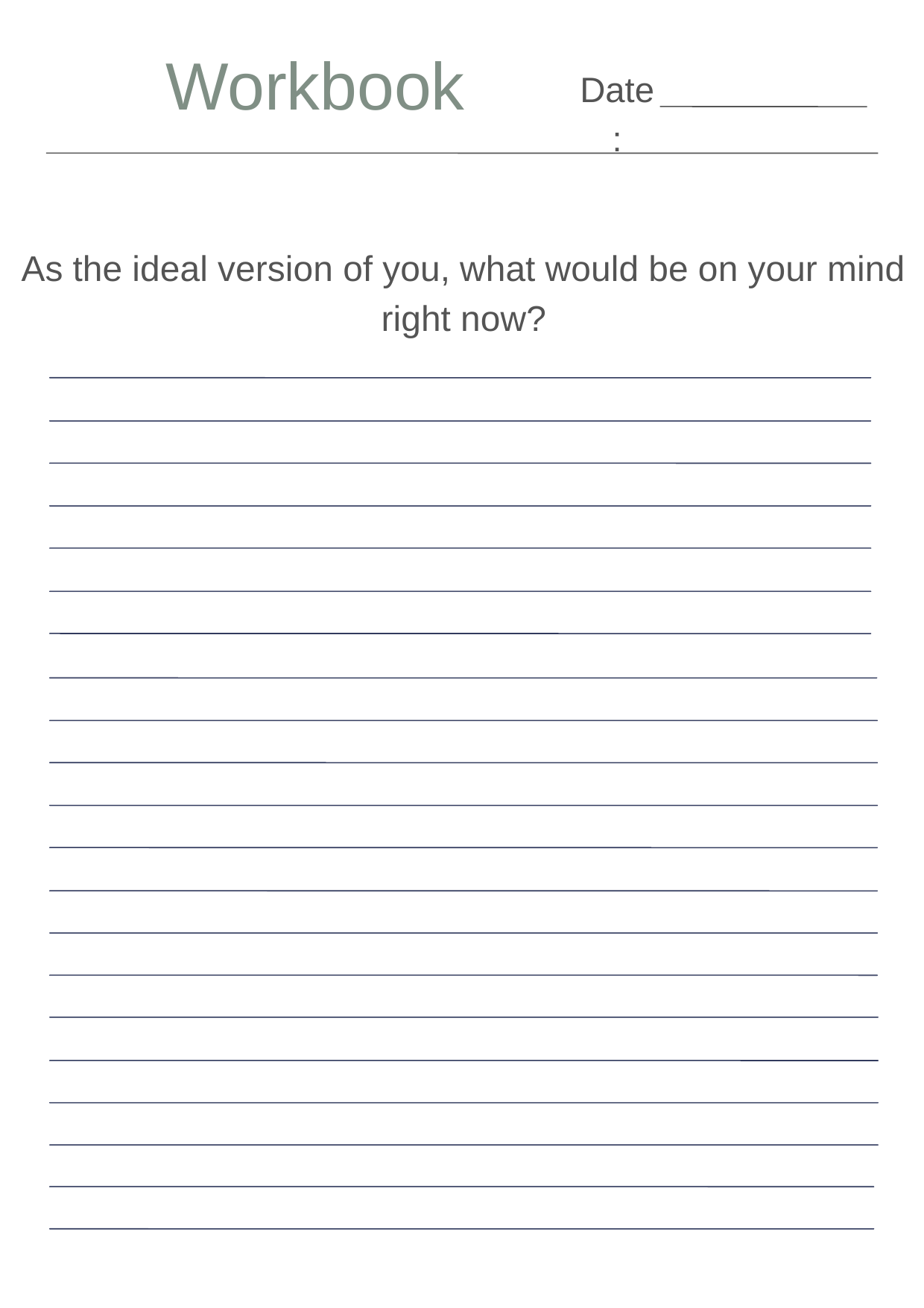

Workbook
Date:

As the ideal version of you, what would be on your mind right now?